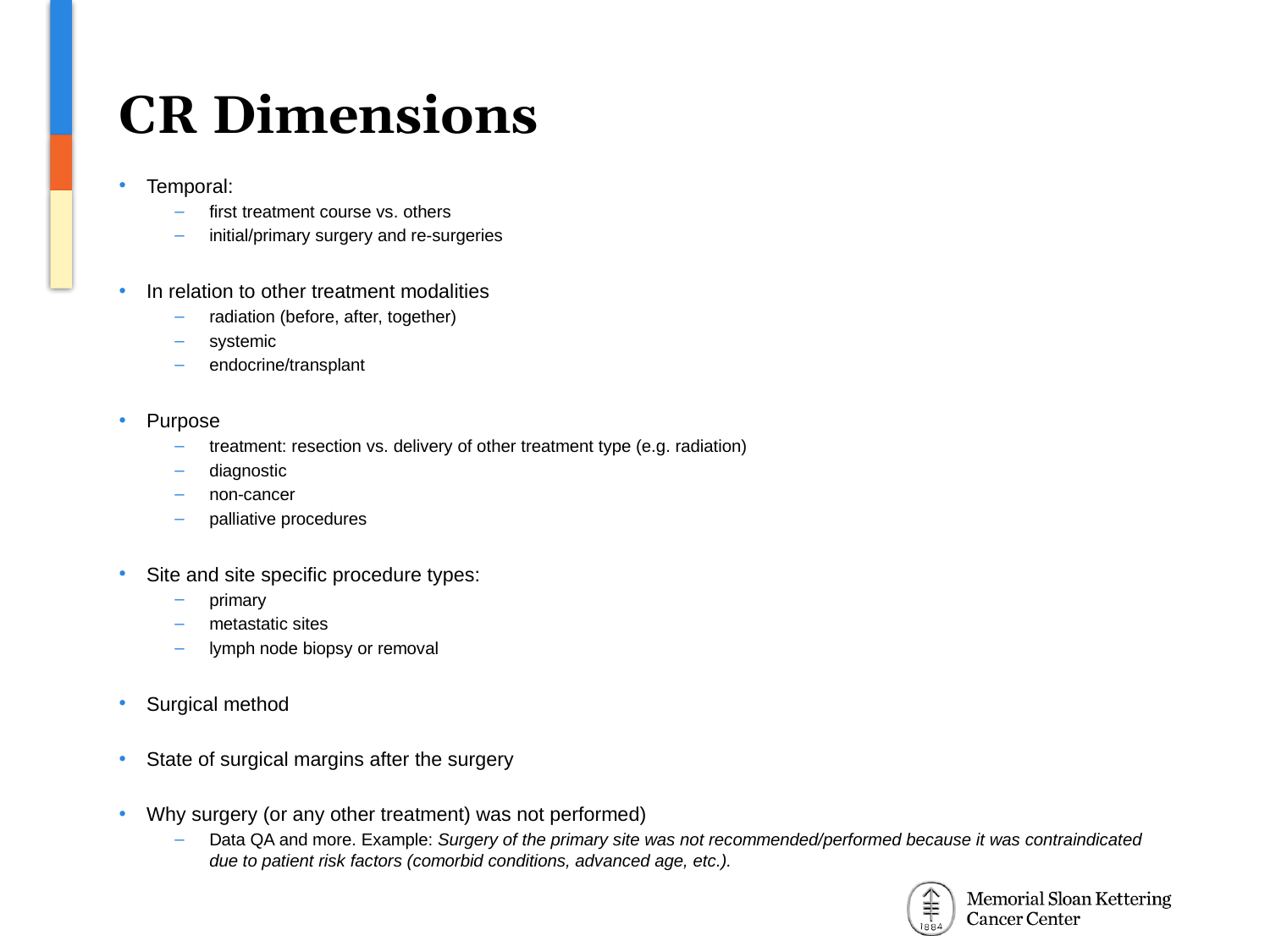

# CR Dimensions
Temporal:
first treatment course vs. others
initial/primary surgery and re-surgeries

In relation to other treatment modalities
radiation (before, after, together)
systemic
endocrine/transplant

Purpose
treatment: resection vs. delivery of other treatment type (e.g. radiation)
diagnostic
non-cancer
palliative procedures

Site and site specific procedure types:
primary
metastatic sites
lymph node biopsy or removal

Surgical method

State of surgical margins after the surgery

Why surgery (or any other treatment) was not performed)
Data QA and more. Example: Surgery of the primary site was not recommended/performed because it was contraindicated due to patient risk factors (comorbid conditions, advanced age, etc.).